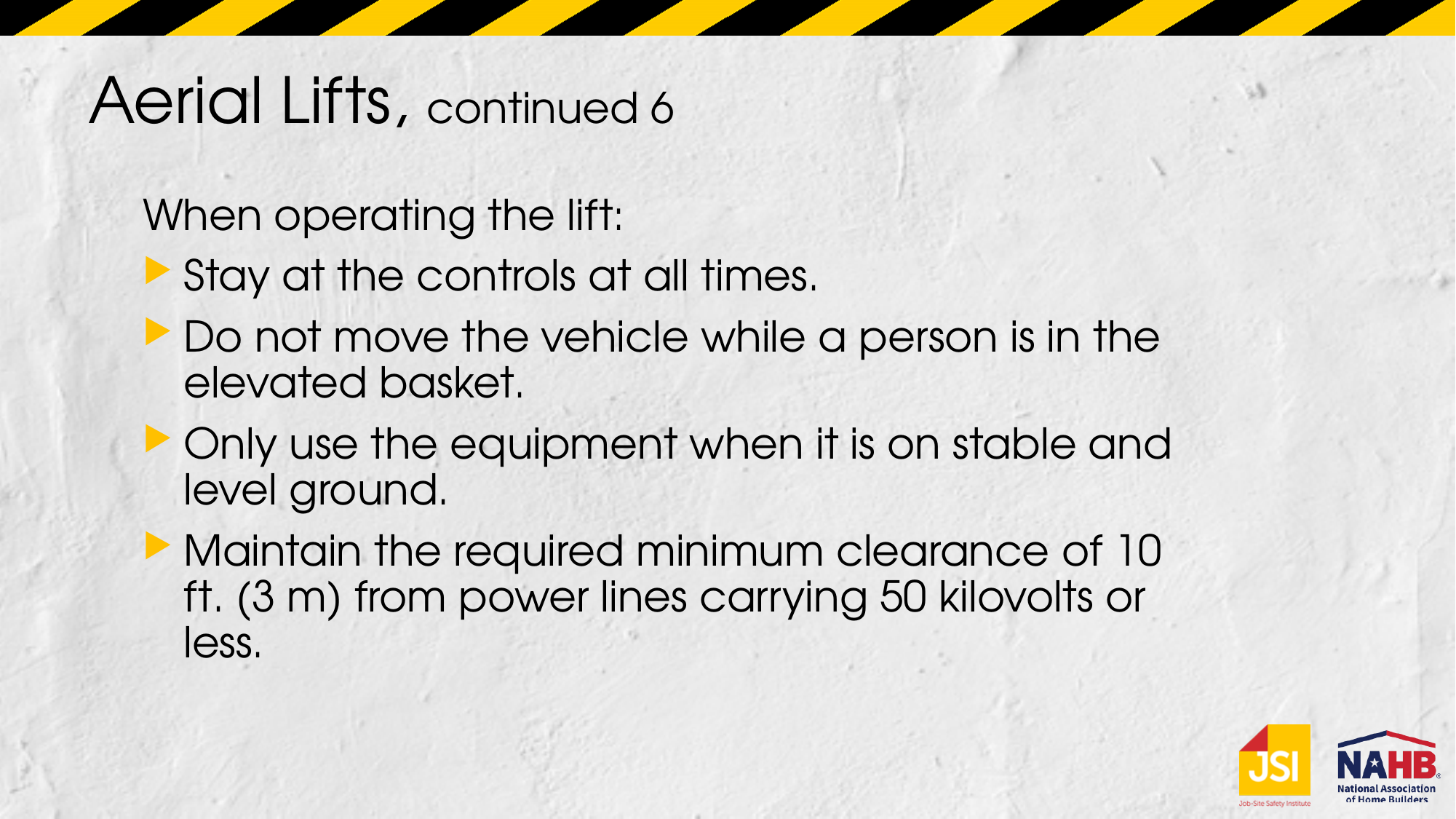

# Aerial Lifts, continued 6
When operating the lift:
Stay at the controls at all times.
Do not move the vehicle while a person is in the elevated basket.
Only use the equipment when it is on stable and level ground.
Maintain the required minimum clearance of 10 ft. (3 m) from power lines carrying 50 kilovolts or less.